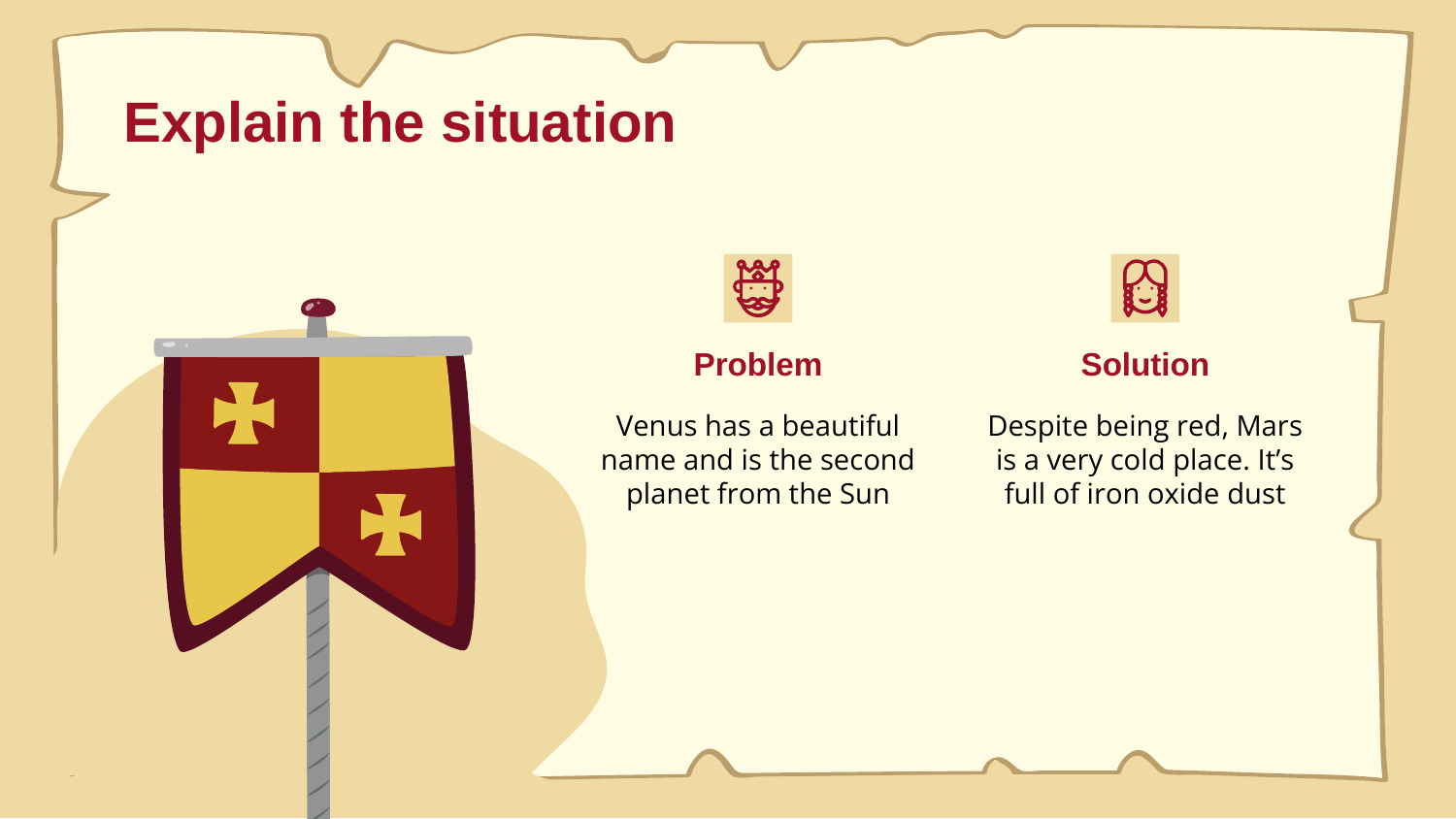

# Explain the situation

Problem
Solution
Venus has a beautiful
name and is the second
planet from the Sun
Despite being red, Mars
is a very cold place. It’s full of iron oxide dust